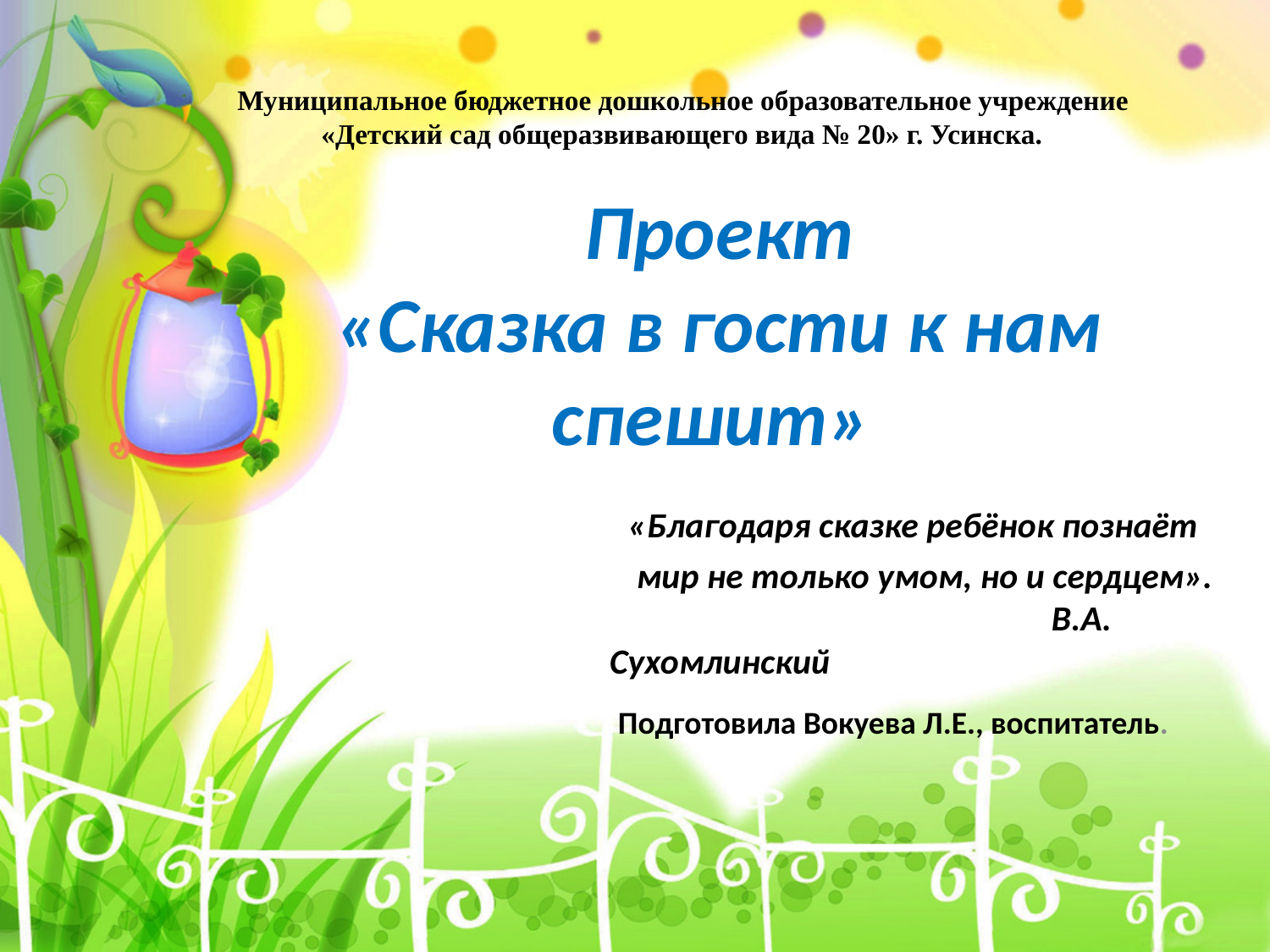

Муниципальное бюджетное дошкольное образовательное учреждение
            «Детский сад общеразвивающего вида № 20» г. Усинска.
# Проект «Сказка в гости к нам спешит» «Благодаря сказке ребёнок познаёт мир не только умом, но и сердцем». В.А. Сухомлинский
                                 Подготовила Вокуева Л.Е., воспитатель.